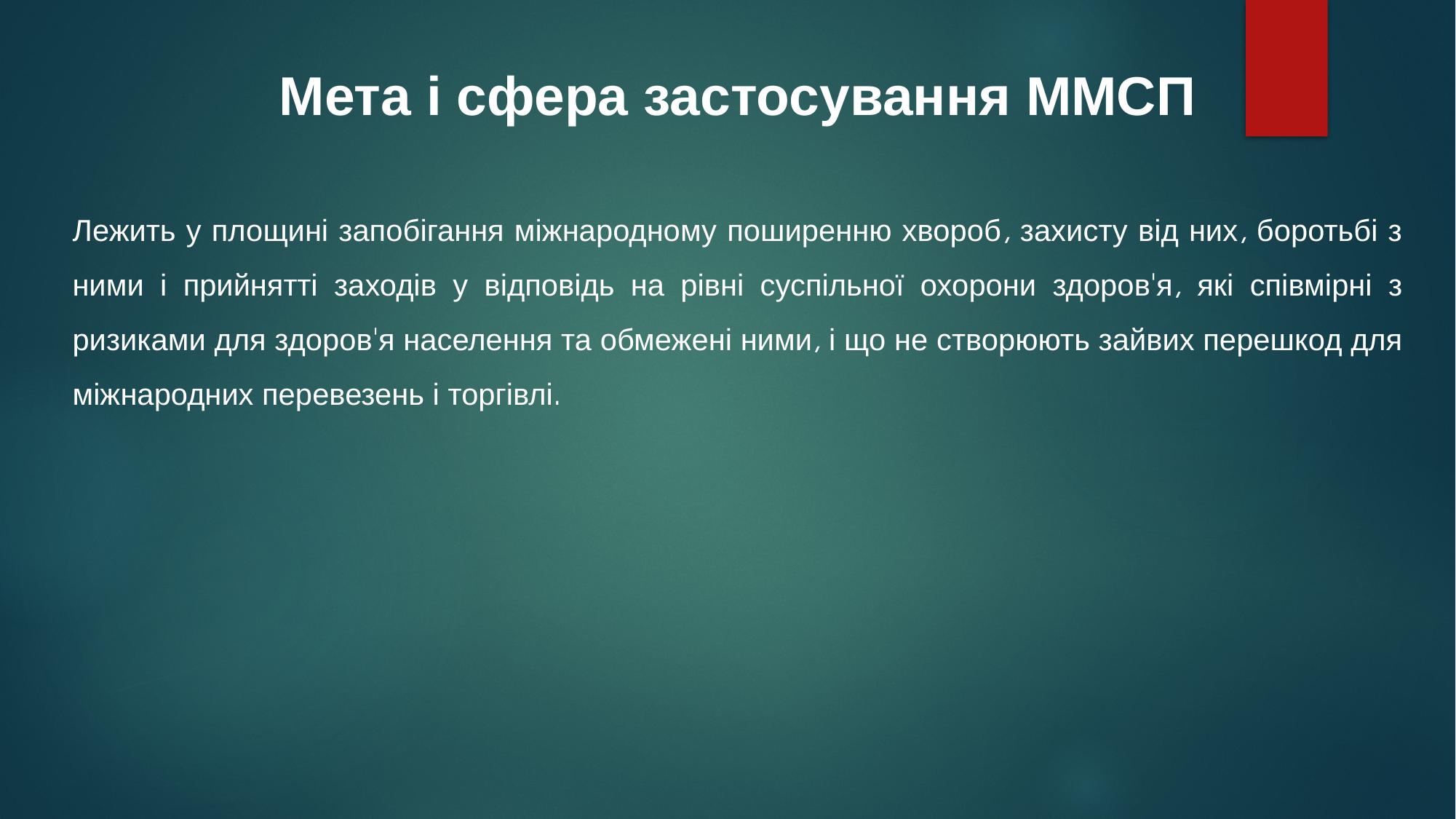

Мета і сфера застосування ММСП

Лежить у площині запобігання міжнародному поширенню хвороб, захисту від них, боротьбі з ними і прийнятті заходів у відповідь на рівні суспільної охорони здоров'я, які співмірні з ризиками для здоров'я населення та обмежені ними, і що не створюють зайвих перешкод для міжнародних перевезень і торгівлі.